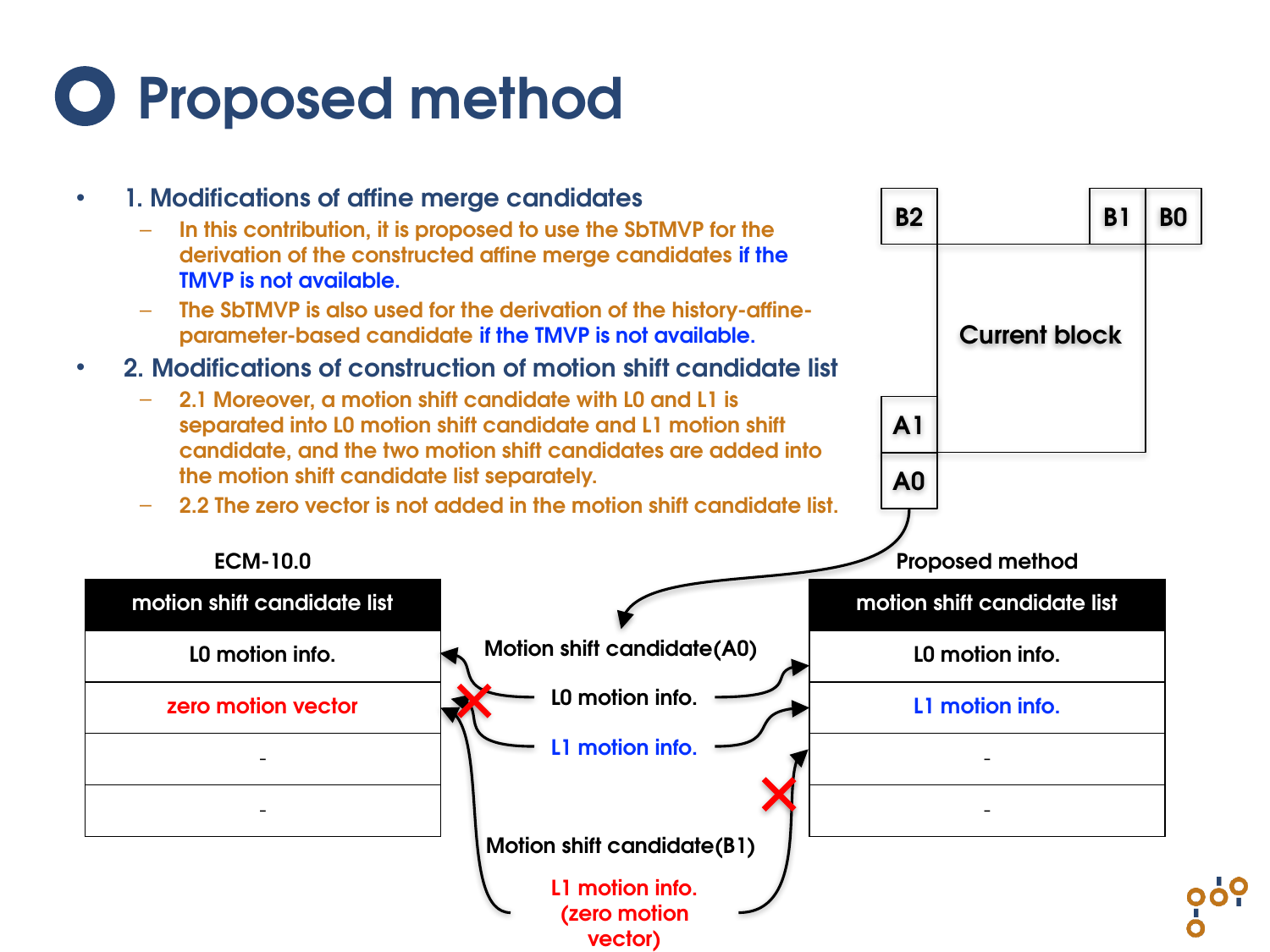

# Proposed method
1. Modifications of affine merge candidates
In this contribution, it is proposed to use the SbTMVP for the derivation of the constructed affine merge candidates if the TMVP is not available.
The SbTMVP is also used for the derivation of the history-affine-parameter-based candidate if the TMVP is not available.
2. Modifications of construction of motion shift candidate list
2.1 Moreover, a motion shift candidate with L0 and L1 is separated into L0 motion shift candidate and L1 motion shift candidate, and the two motion shift candidates are added into the motion shift candidate list separately.
2.2 The zero vector is not added in the motion shift candidate list.
B2
B1
B0
Current block

A1
A0
ECM-10.0
Proposed method
| motion shift candidate list |
| --- |
| L0 motion info. |
| zero motion vector |
| - |
| - |
| motion shift candidate list |
| --- |
| L0 motion info. |
| L1 motion info. |
| - |
| - |
Motion shift candidate(A0)

L0 motion info.
L1 motion info.

Motion shift candidate(B1)
L1 motion info.
(zero motion vector)